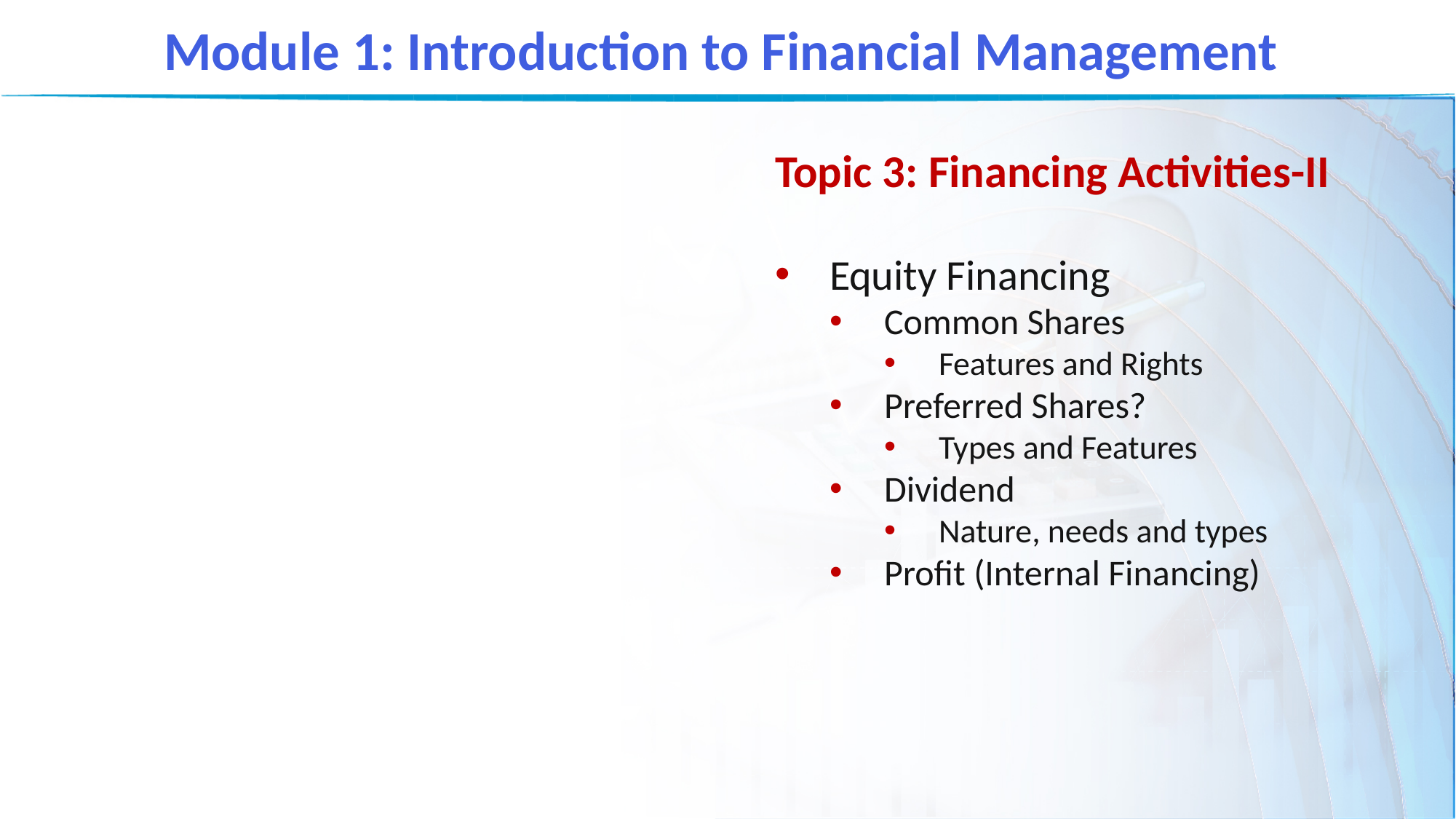

Module 1: Introduction to Financial Management
Topic 3: Financing Activities-II

Equity Financing
Common Shares
Features and Rights
Preferred Shares?
Types and Features
Dividend
Nature, needs and types
Profit (Internal Financing)